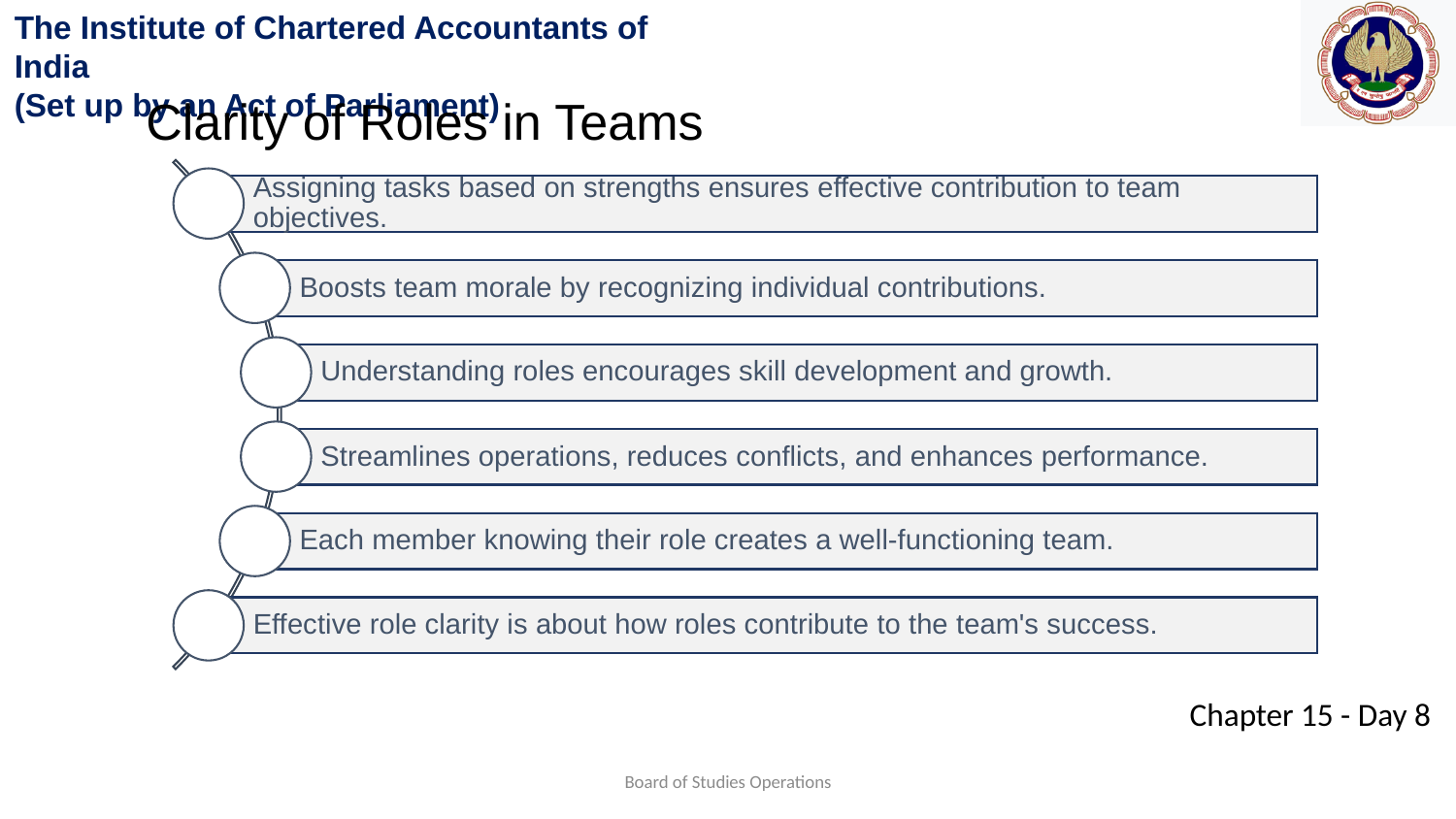

Clarity of Roles in Teams
Assigning tasks based on strengths ensures effective contribution to team objectives.
Boosts team morale by recognizing individual contributions.
Understanding roles encourages skill development and growth.
Streamlines operations, reduces conflicts, and enhances performance.
Each member knowing their role creates a well-functioning team.
Effective role clarity is about how roles contribute to the team's success.
Board of Studies Operations